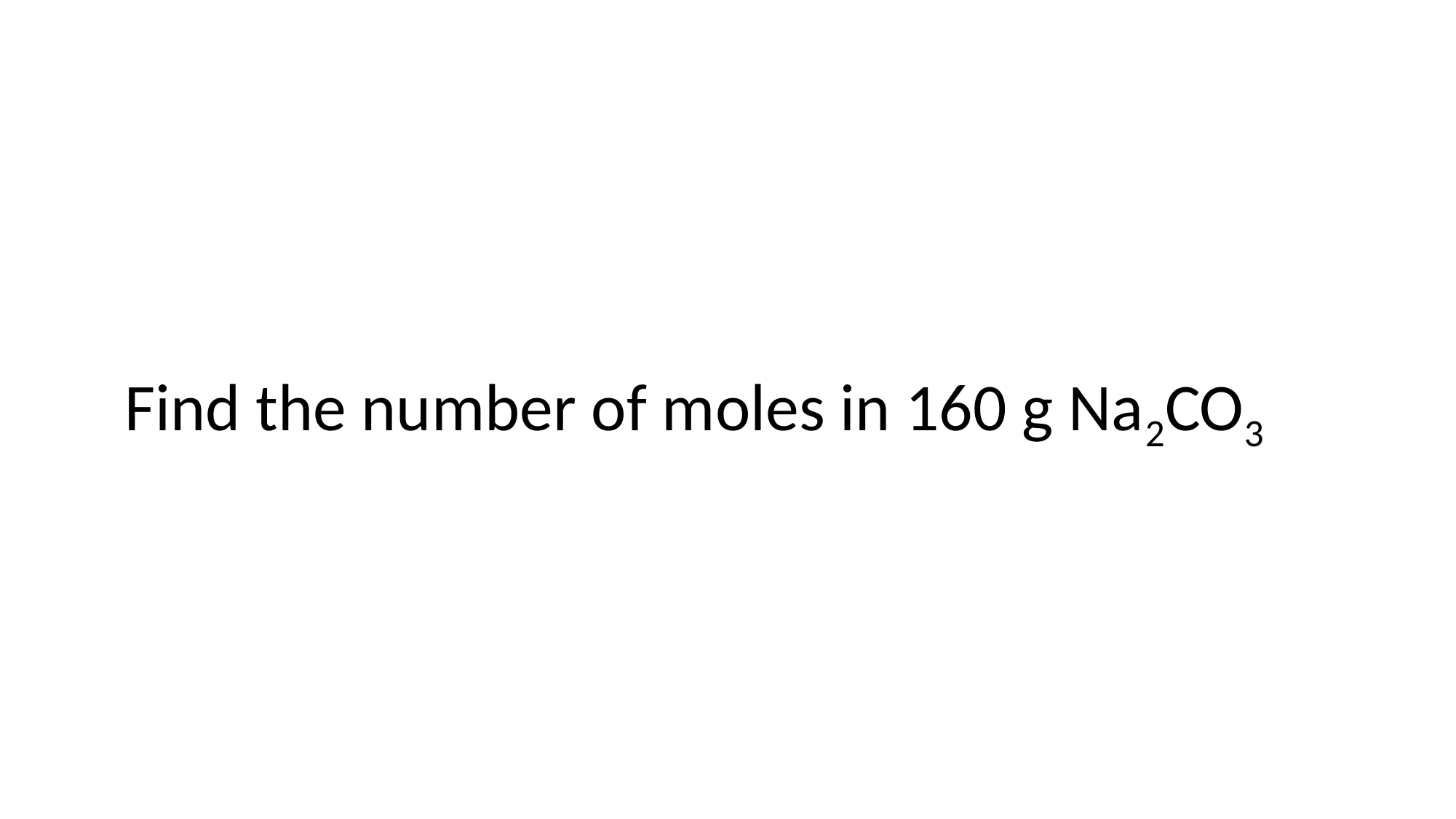

# Find the number of moles in 160 g Na2CO3